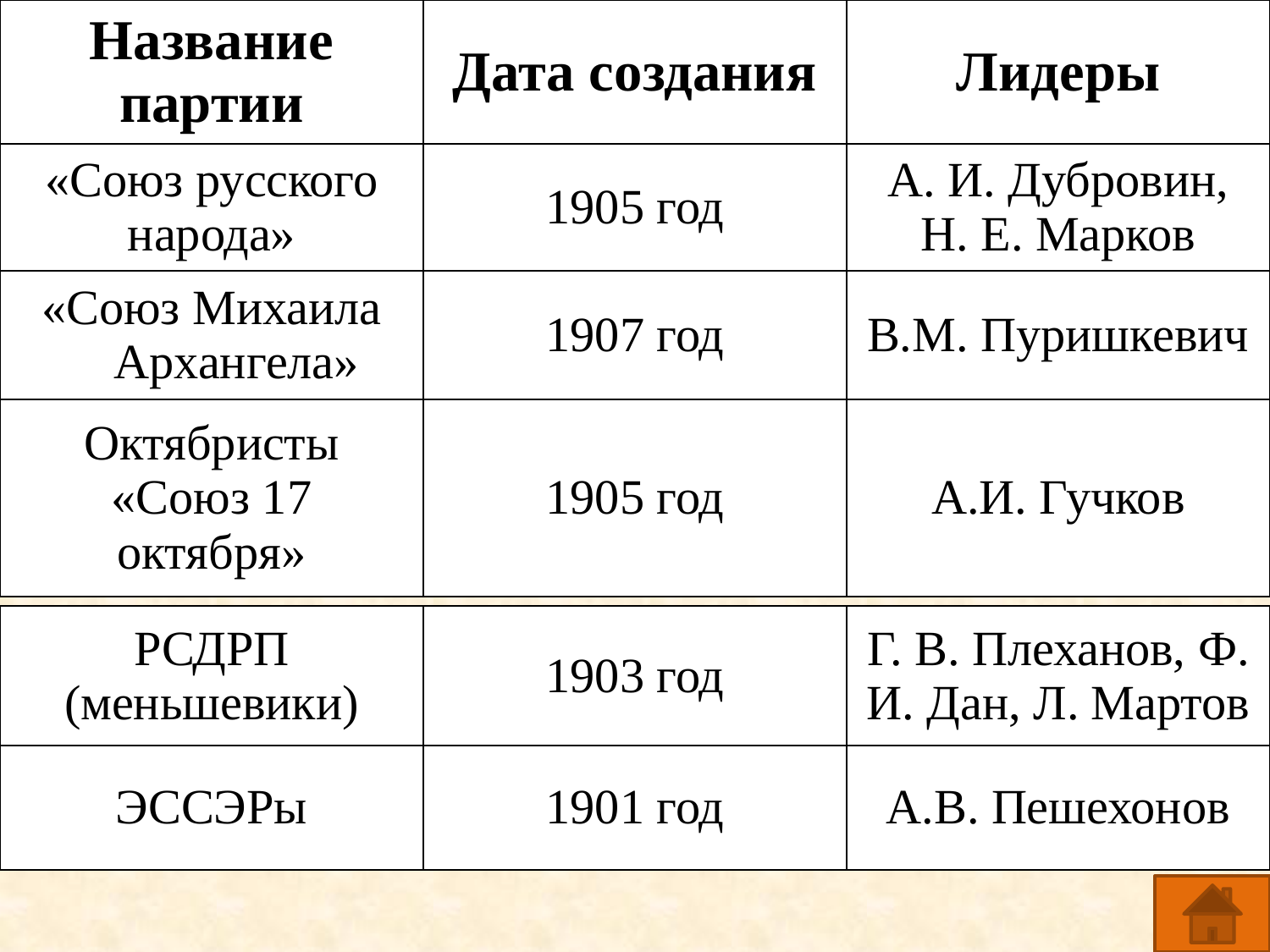

| Название партии | Дата создания | Лидеры |
| --- | --- | --- |
| «Союз русского народа» | 1905 год | А. И. Дубровин, Н. Е. Марков |
| «Союз Михаила Архангела» | 1907 год | В.М. Пуришкевич |
| Октябристы «Союз 17 октября» | 1905 год | А.И. Гучков |
| РСДРП (меньшевики) | 1903 год | Г. В. Плеханов, Ф. И. Дан, Л. Мартов |
| --- | --- | --- |
| ЭССЭРы | 1901 год | А.В. Пешехонов |